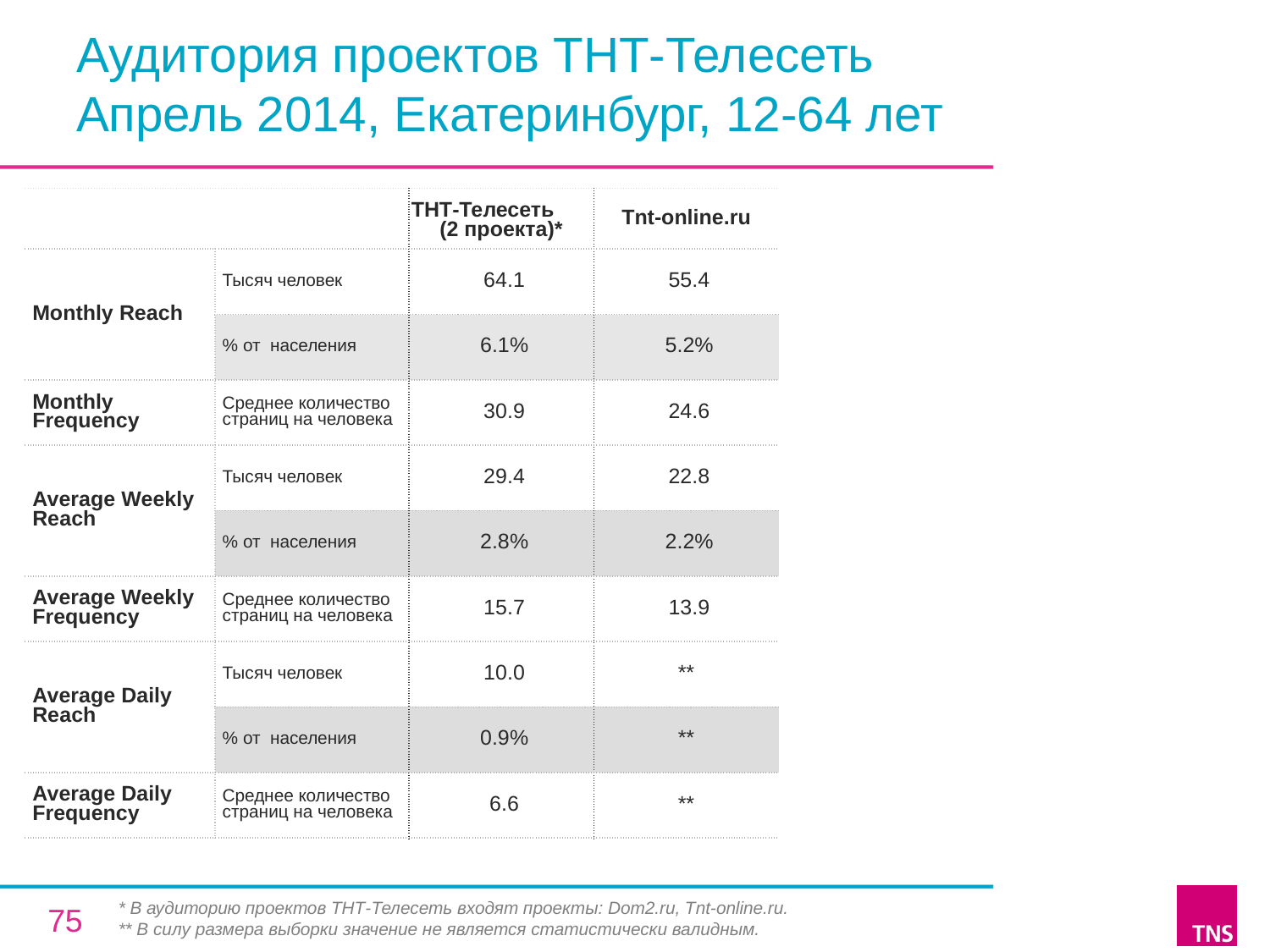

# Аудитория проектов ТНТ-Телесеть Апрель 2014, Екатеринбург, 12-64 лет
|  |  | ТНТ-Телесеть (2 проекта)\* | Tnt-online.ru |
| --- | --- | --- | --- |
| Monthly Reach | Тысяч человек | 64.1 | 55.4 |
|  | % от населения | 6.1% | 5.2% |
| Monthly Frequency | Среднее количество страниц на человека | 30.9 | 24.6 |
| Average Weekly Reach | Тысяч человек | 29.4 | 22.8 |
|  | % от населения | 2.8% | 2.2% |
| Average Weekly Frequency | Среднее количество страниц на человека | 15.7 | 13.9 |
| Average Daily Reach | Тысяч человек | 10.0 | \*\* |
|  | % от населения | 0.9% | \*\* |
| Average Daily Frequency | Среднее количество страниц на человека | 6.6 | \*\* |
* В аудиторию проектов ТНТ-Телесеть входят проекты: Dom2.ru, Tnt-online.ru.
** В силу размера выборки значение не является статистически валидным.
75